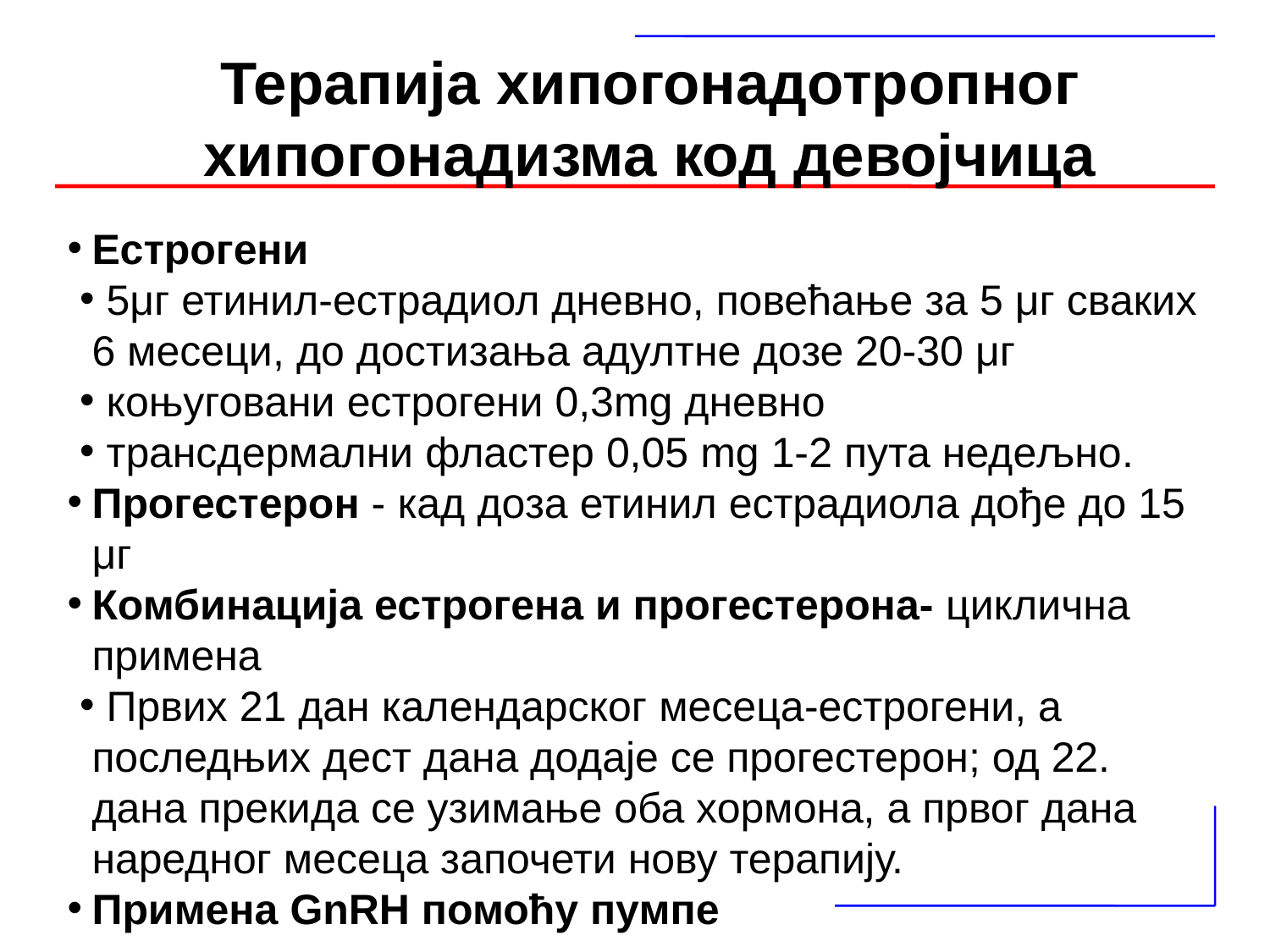

# Терапија хипогонадотропног хипогонадизма код девојчица
Естрогени
 5μг етинил-естрадиол дневно, повећање за 5 μг сваких 6 месеци, до достизања адултне дозе 20-30 μг
 коњуговани естрогени 0,3mg дневно
 трансдермални фластер 0,05 mg 1-2 пута недељно.
Прогестерон - кад доза етинил естрадиола дође до 15 μг
Комбинација естрогена и прогестерона- циклична примена
 Првих 21 дан календарског месеца-естрогени, а последњих дест дана додаје се прогестерон; од 22. дана прекида се узимање оба хормона, а првог дана наредног месеца започети нову терапију.
Примена GnRH помоћу пумпе